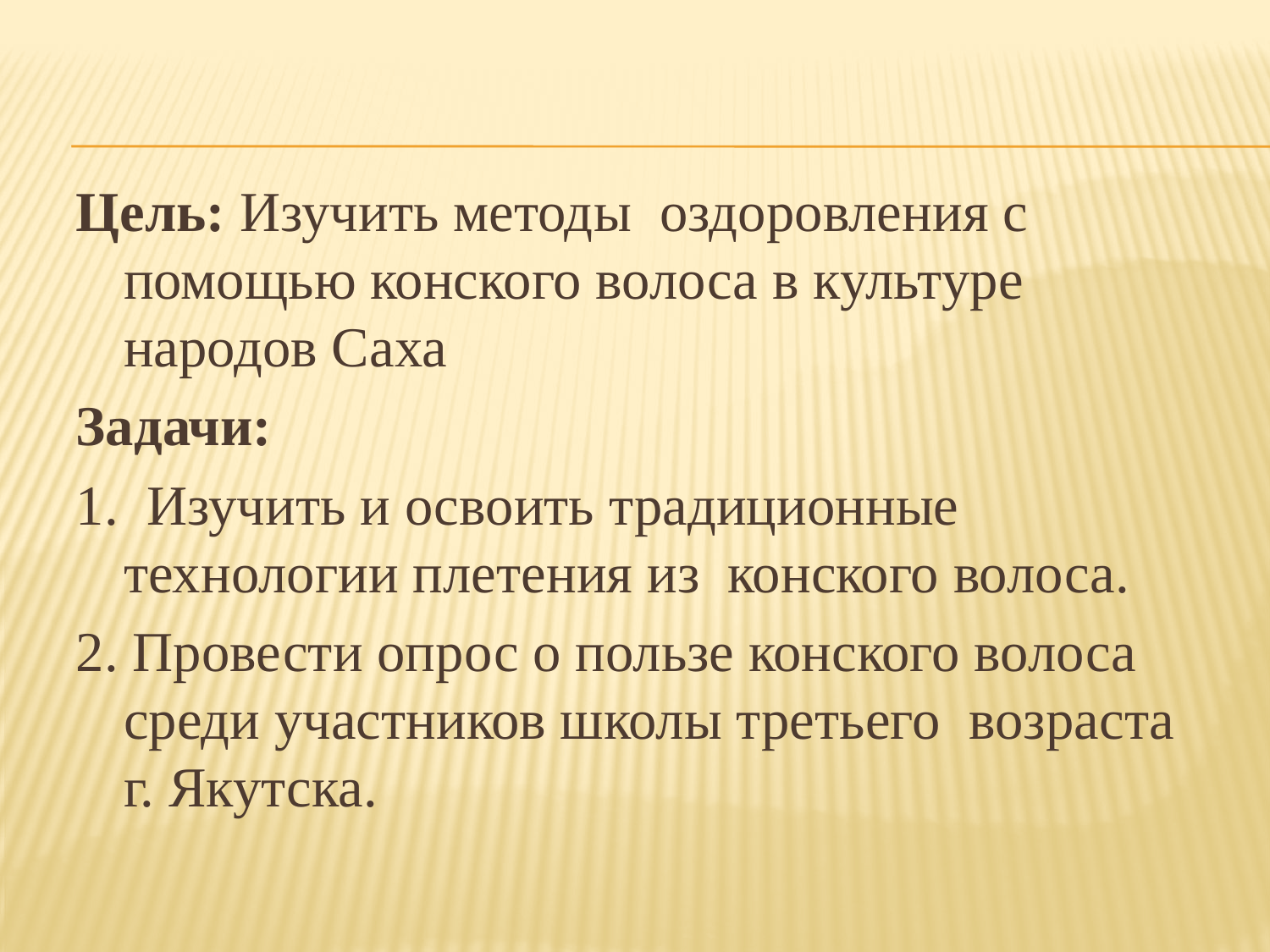

Цель: Изучить методы  оздоровления с помощью конского волоса в культуре народов Саха
Задачи:
1.  Изучить и освоить традиционные технологии плетения из  конского волоса.
2. Провести опрос о пользе конского волоса среди участников школы третьего  возраста г. Якутска.